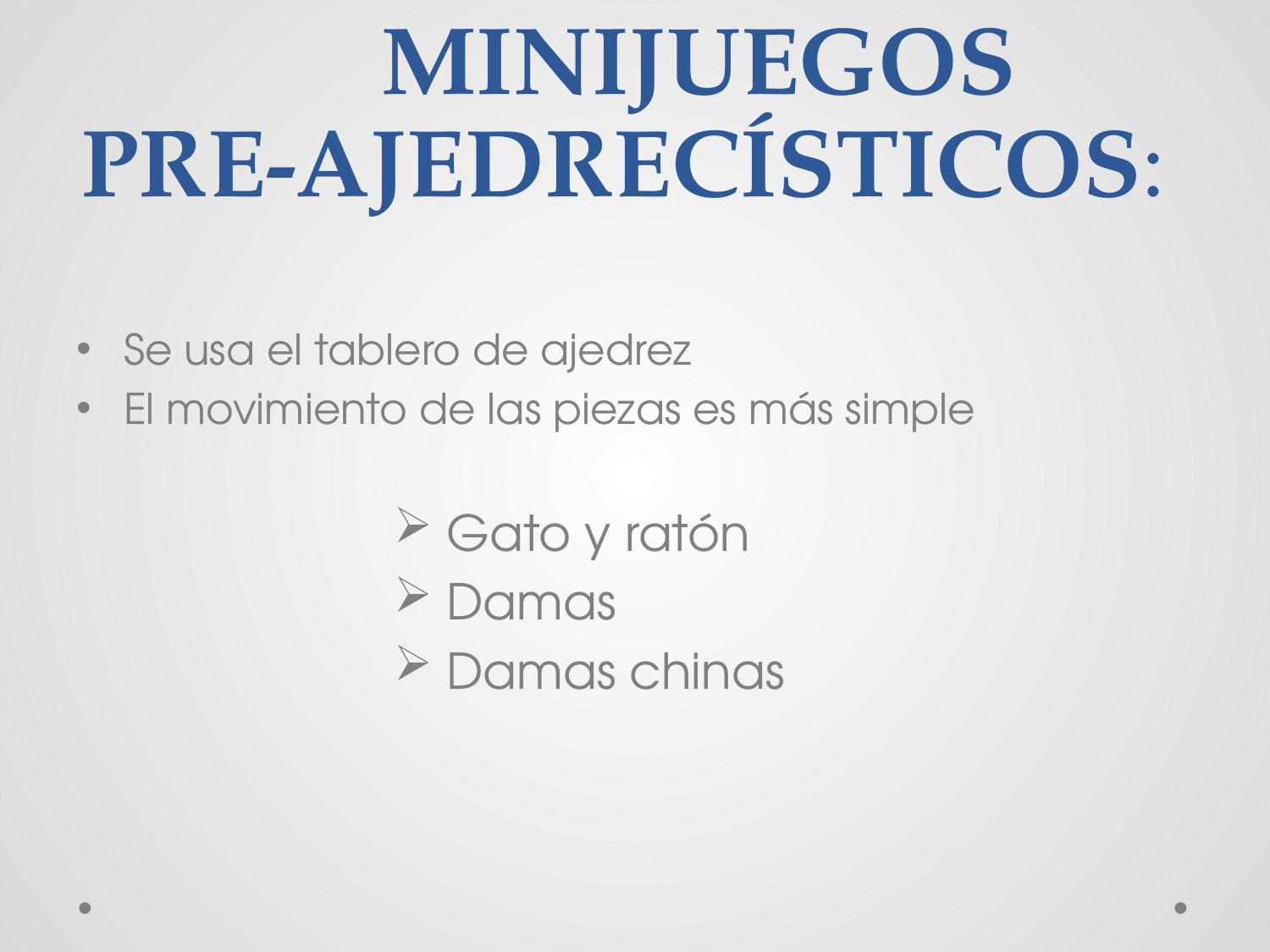

# MiniJuegos Pre-ajedrecísticos:
Se usa el tablero de ajedrez
El movimiento de las piezas es más simple

 Gato y ratón
 Damas
 Damas chinas